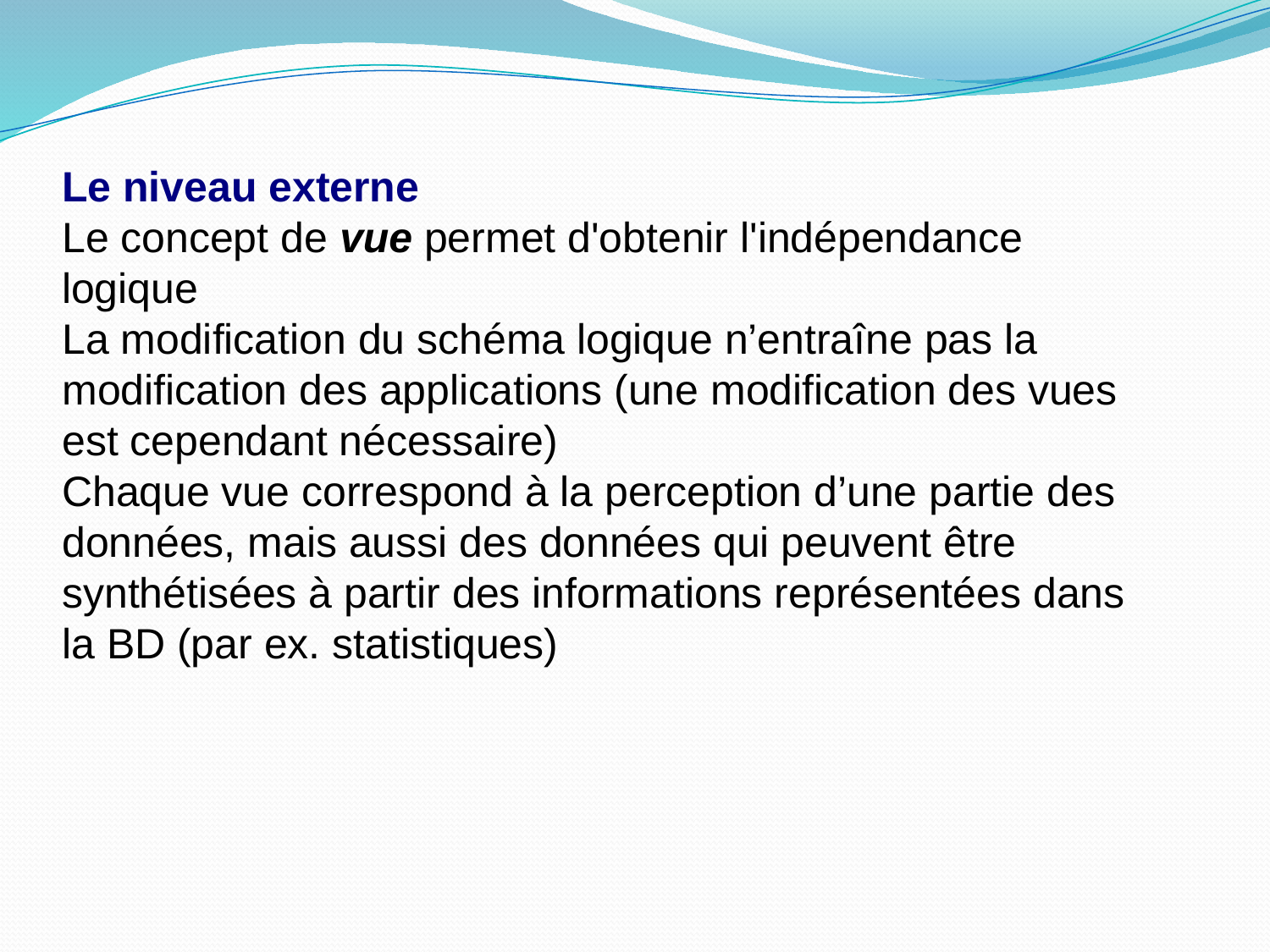

Le niveau externe
Le concept de vue permet d'obtenir l'indépendance
logique
La modification du schéma logique n’entraîne pas la
modification des applications (une modification des vues est cependant nécessaire)
Chaque vue correspond à la perception d’une partie des données, mais aussi des données qui peuvent être synthétisées à partir des informations représentées dans la BD (par ex. statistiques)